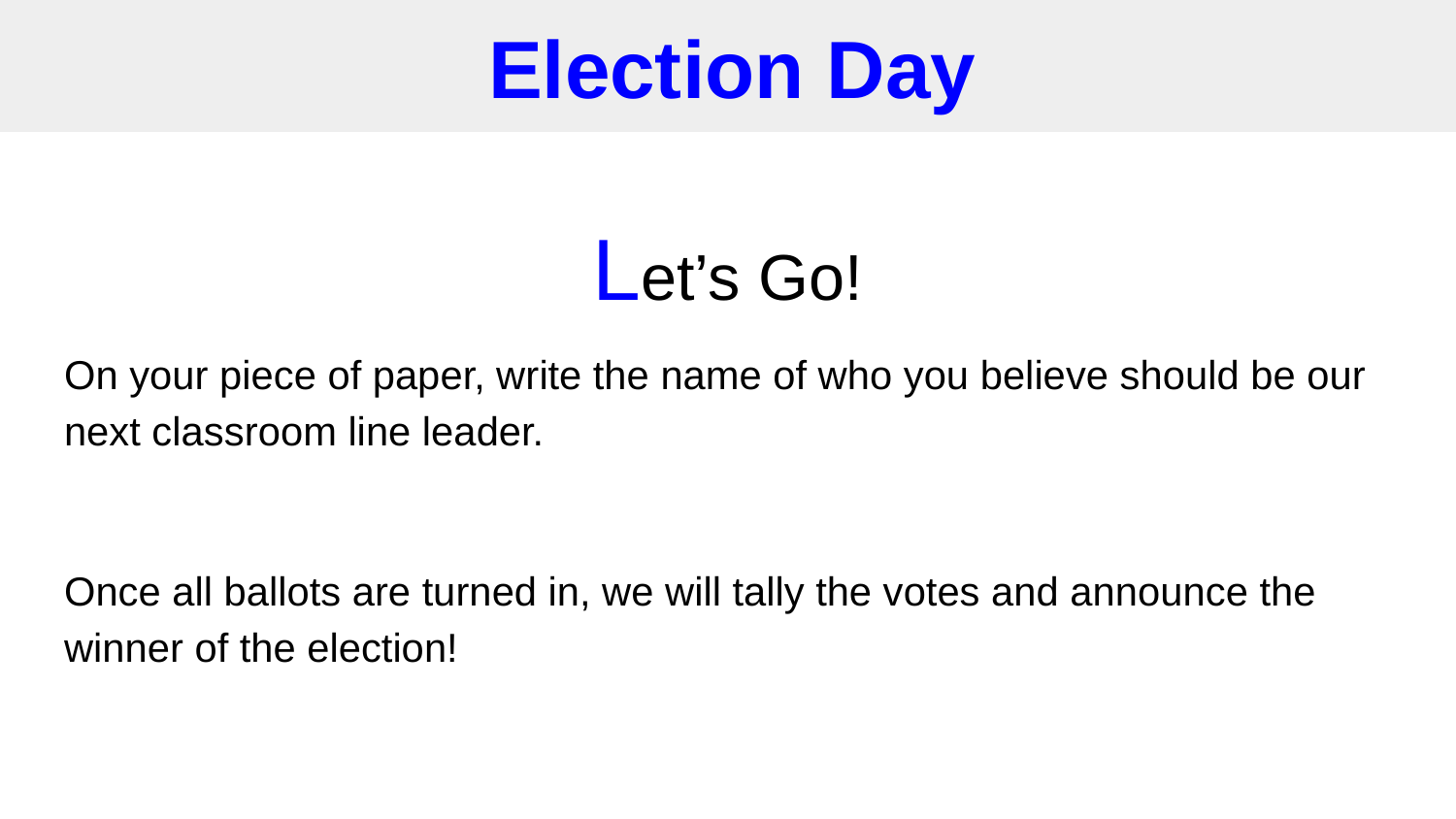

# Election Day
Let’s Go!
On your piece of paper, write the name of who you believe should be our next classroom line leader.

Once all ballots are turned in, we will tally the votes and announce the winner of the election!